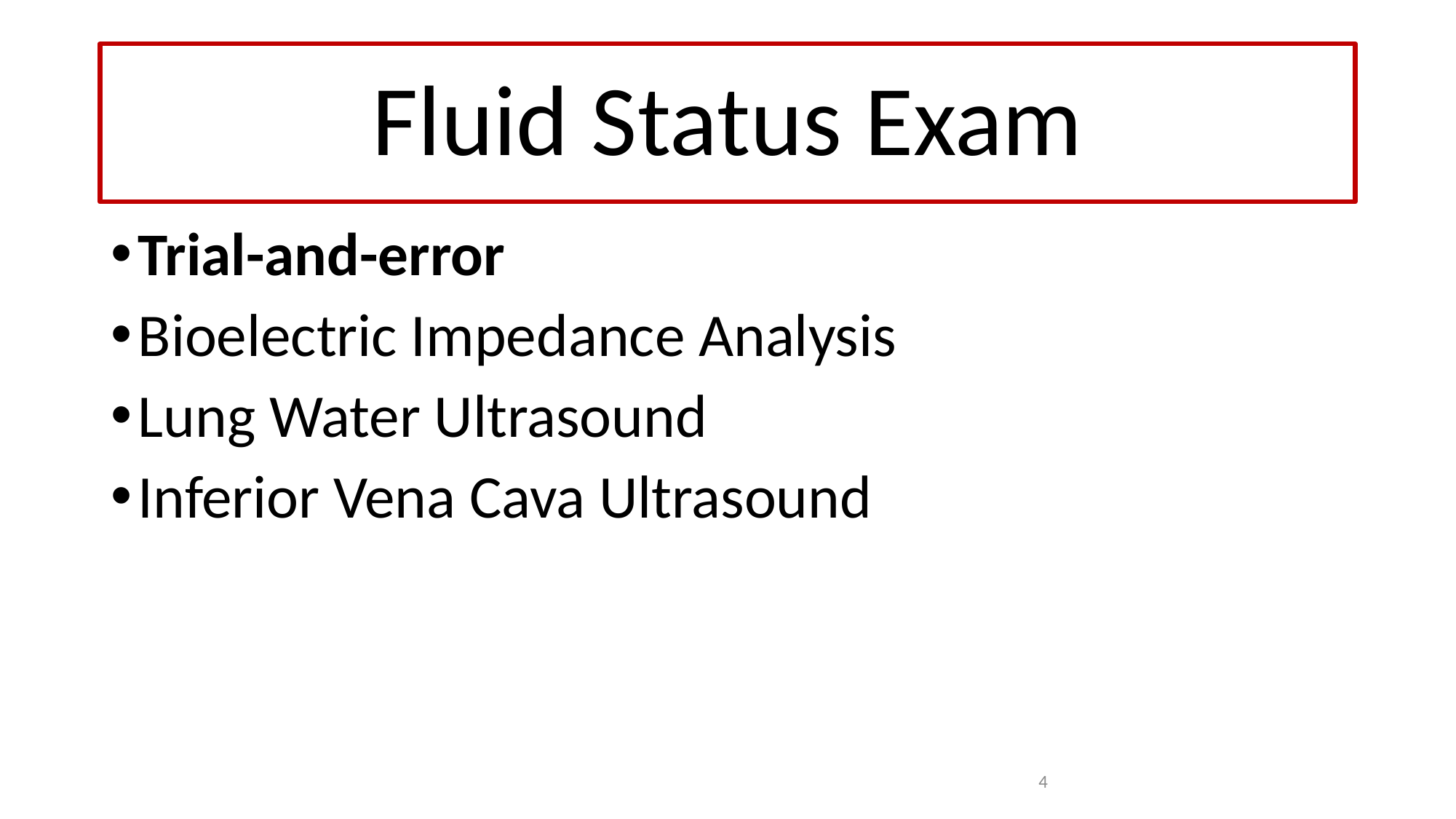

# Fluid Status Exam
Trial-and-error
Bioelectric Impedance Analysis
Lung Water Ultrasound
Inferior Vena Cava Ultrasound
4